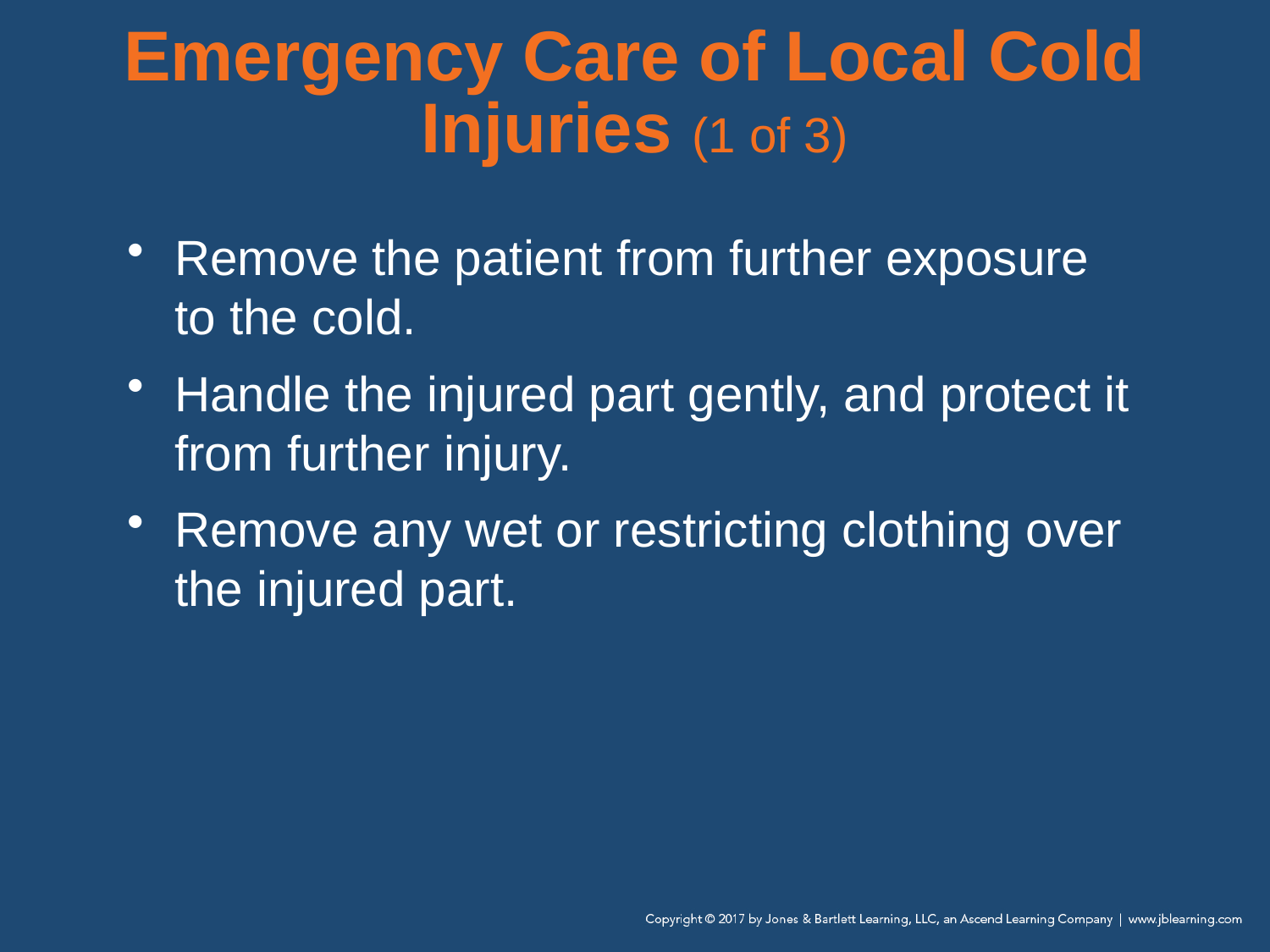

# Emergency Care of Local Cold Injuries (1 of 3)
Remove the patient from further exposure to the cold.
Handle the injured part gently, and protect it from further injury.
Remove any wet or restricting clothing over the injured part.